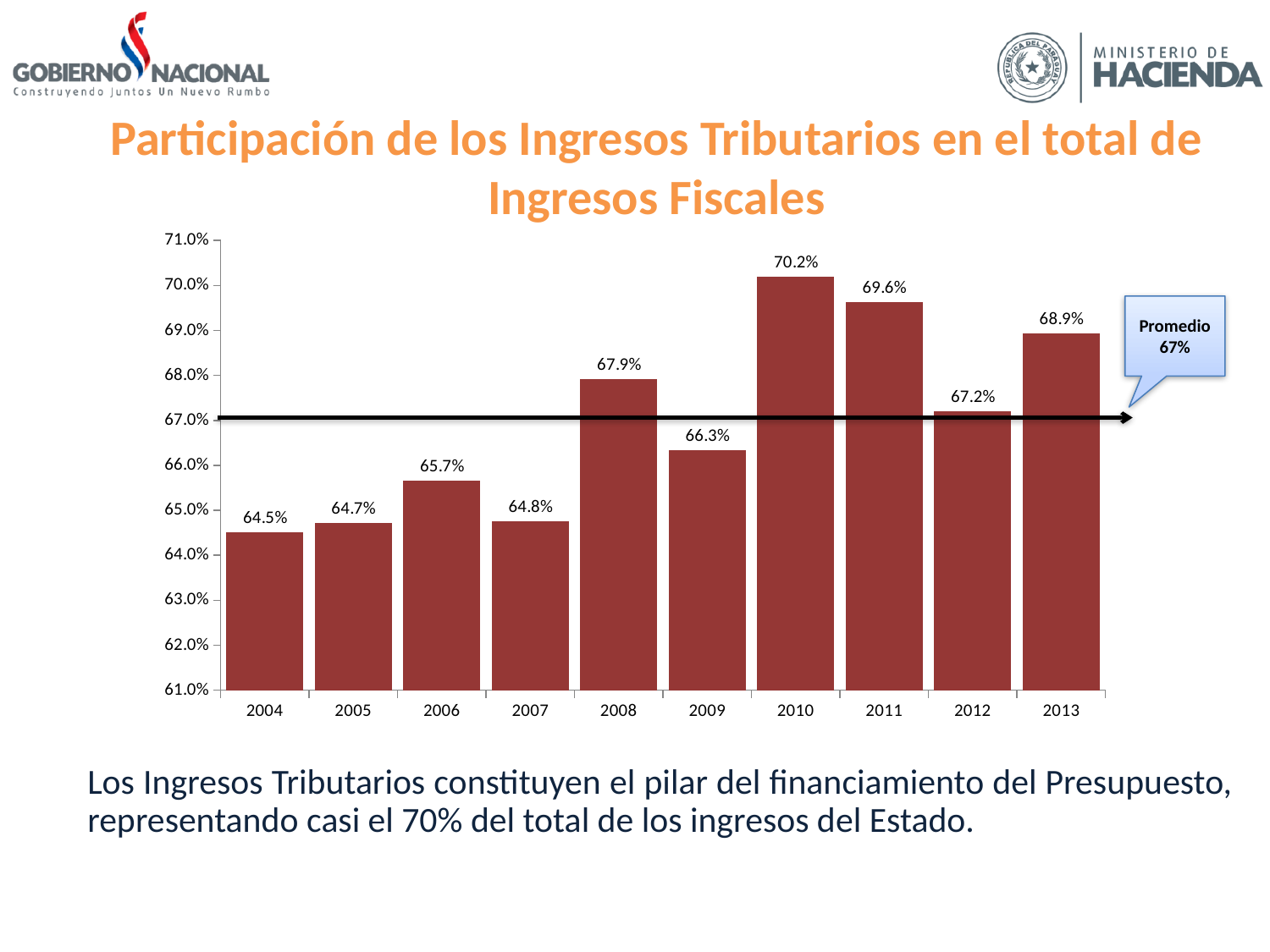

Participación de los Ingresos Tributarios en el total de Ingresos Fiscales

### Chart

| Category | % participación |
|---|---|
| 2004 | 0.6451388430134828 |
| 2005 | 0.6472432498946609 |
| 2006 | 0.6565146388453126 |
| 2007 | 0.6476411686450941 |
| 2008 | 0.6790968061806473 |
| 2009 | 0.6633043392319792 |
| 2010 | 0.7020130103949463 |
| 2011 | 0.6963573036411779 |
| 2012 | 0.6720232286642918 |
| 2013 | 0.6893921500494185 |
Promedio 67%
Los Ingresos Tributarios constituyen el pilar del financiamiento del Presupuesto, representando casi el 70% del total de los ingresos del Estado.